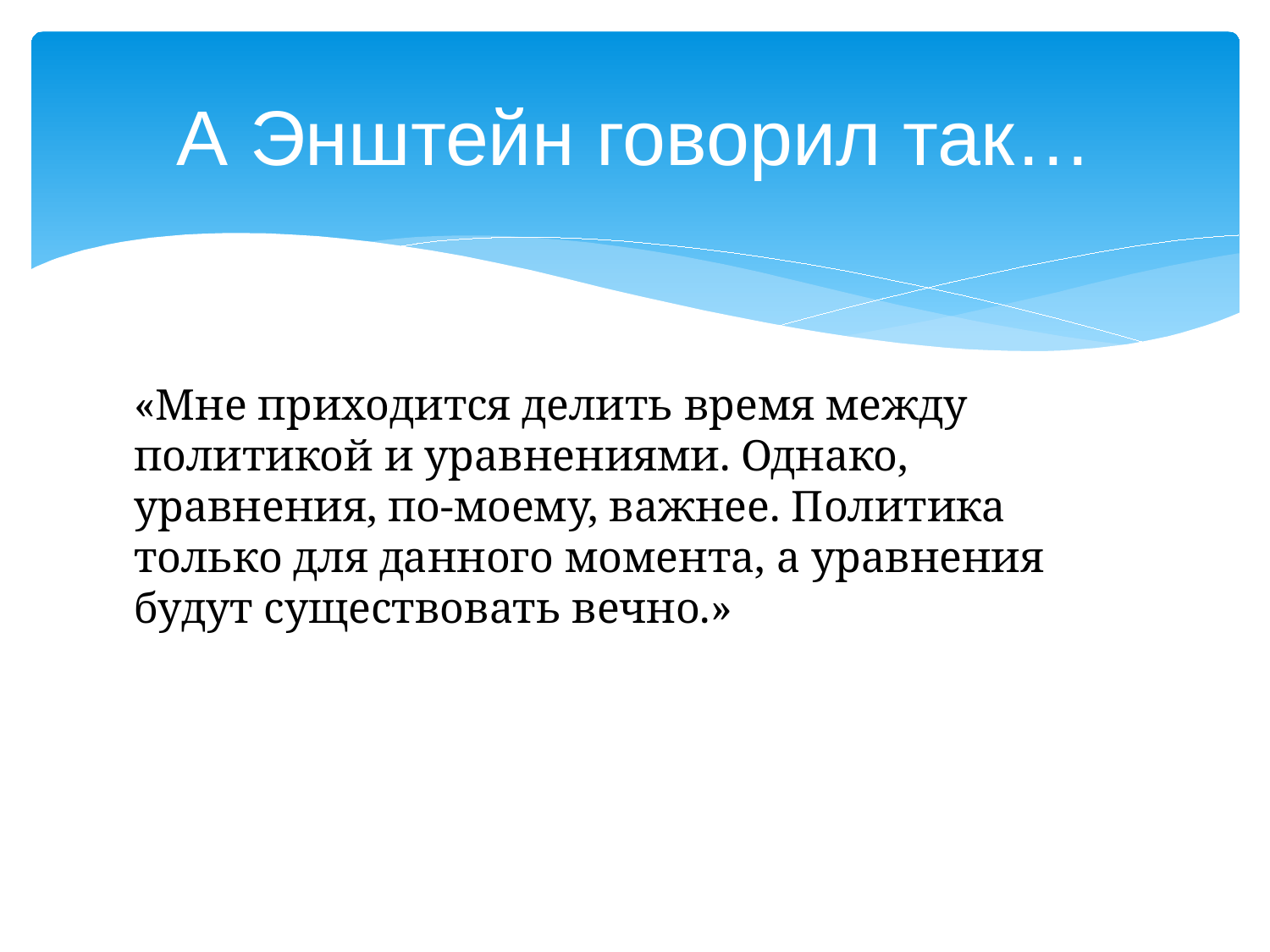

# А Энштейн говорил так…
«Мне приходится делить время между политикой и уравнениями. Однако, уравнения, по-моему, важнее. Политика только для данного момента, а уравнения будут существовать вечно.»